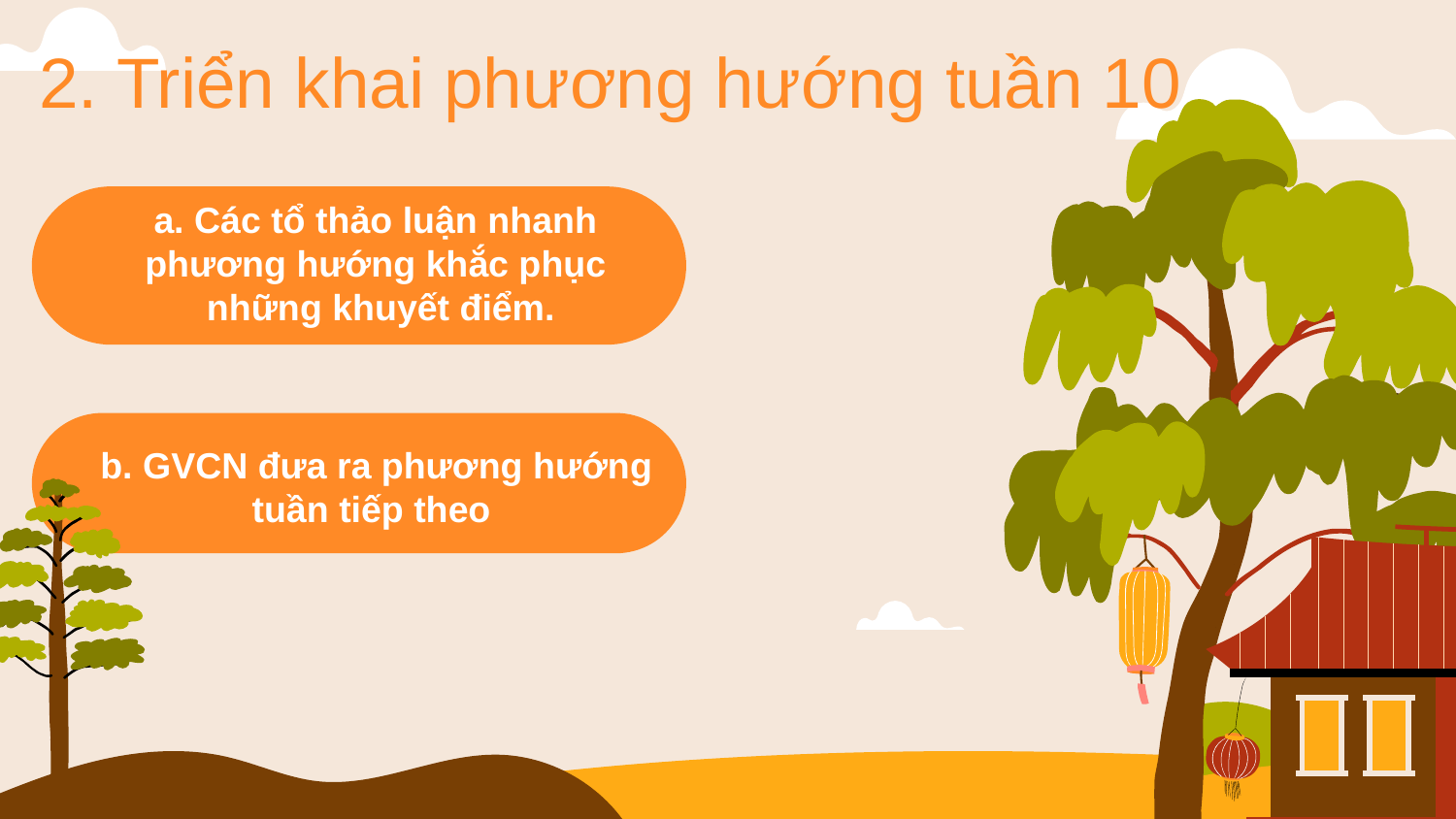

# 2. Triển khai phương hướng tuần 10

a. Các tổ thảo luận nhanh phương hướng khắc phục
 những khuyết điểm.

b. GVCN đưa ra phương hướng tuần tiếp theo